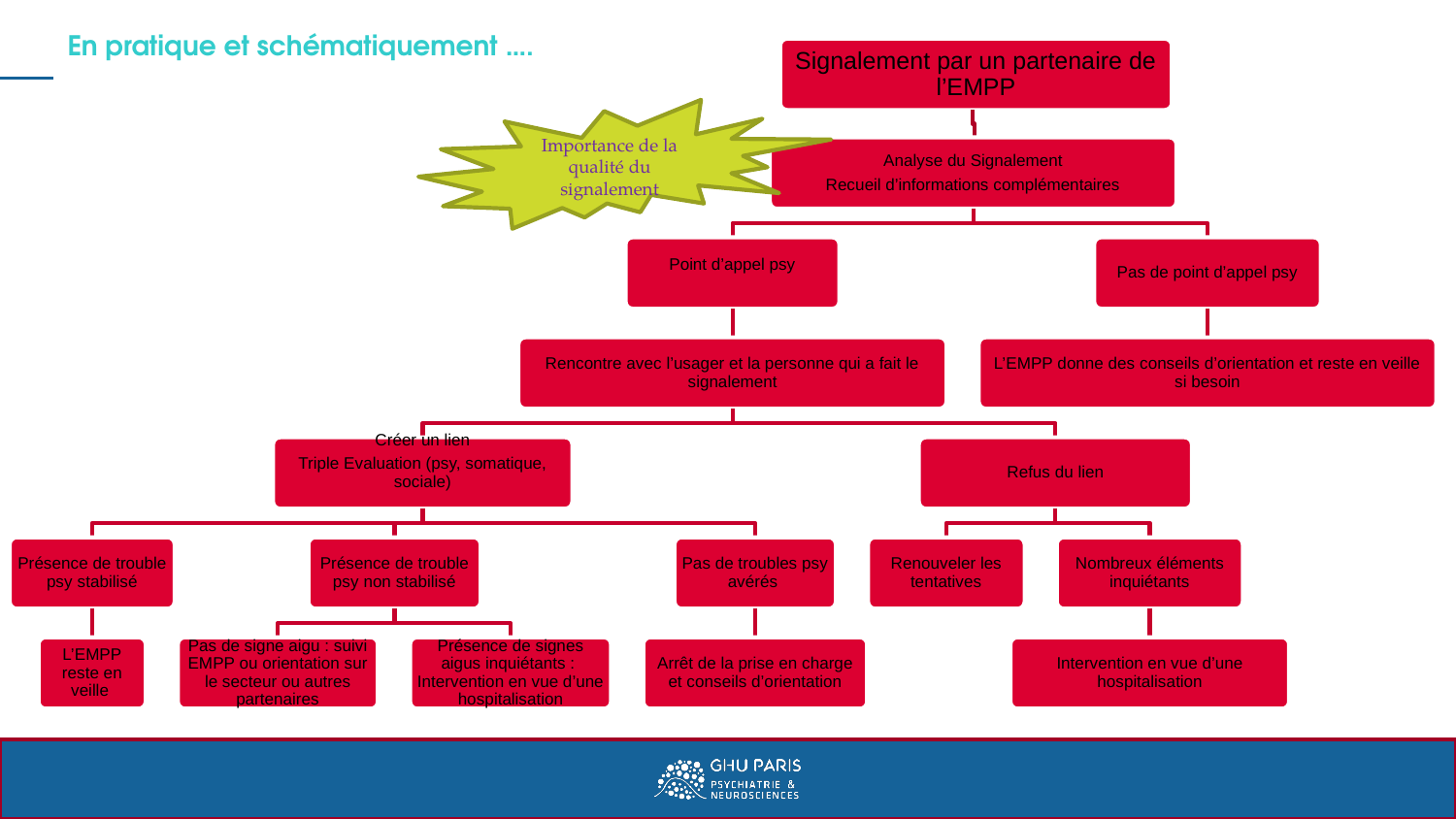

# En pratique et schématiquement ….
Signalement par un partenaire de l’EMPP

Analyse du Signalement
Recueil d’informations complémentaires

Point d’appel psy

Pas de point d’appel psy

Rencontre avec l’usager et la personne qui a fait le signalement
L’EMPP donne des conseils d’orientation et reste en veille si besoin

Créer un lien
Triple Evaluation (psy, somatique, sociale)

Refus du lien

Présence de trouble psy stabilisé
Présence de trouble psy non stabilisé
Pas de troubles psy avérés
Renouveler les tentatives
Nombreux éléments inquiétants

L’EMPP reste en veille
Pas de signe aigu : suivi EMPP ou orientation sur le secteur ou autres partenaires
Présence de signes aigus inquiétants :  Intervention en vue d’une hospitalisation
Arrêt de la prise en charge et conseils d’orientation
Intervention en vue d’une hospitalisation
Importance de la qualité du signalement